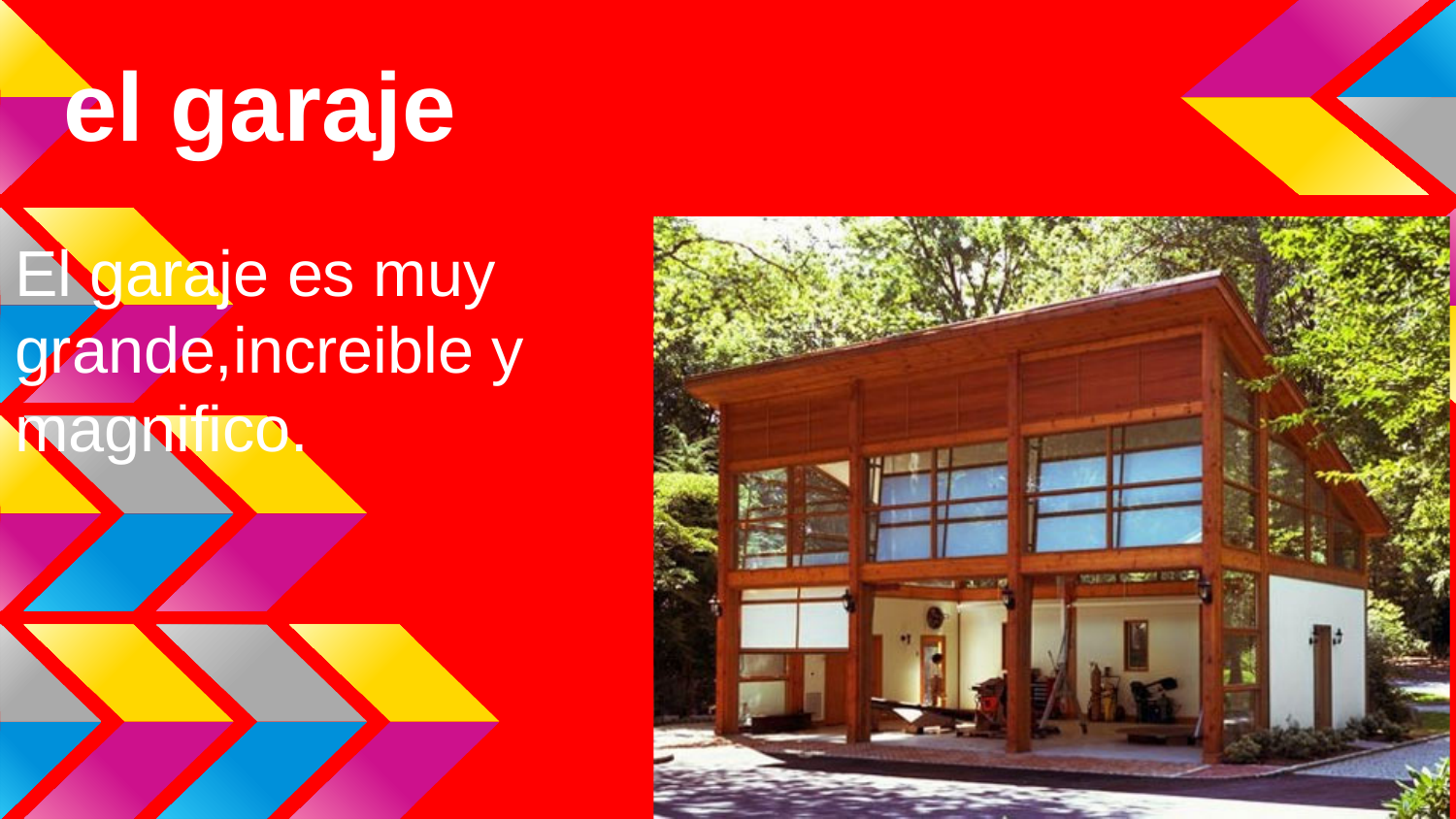

# el garaje
El garaje es muy grande,increible y magnifico.